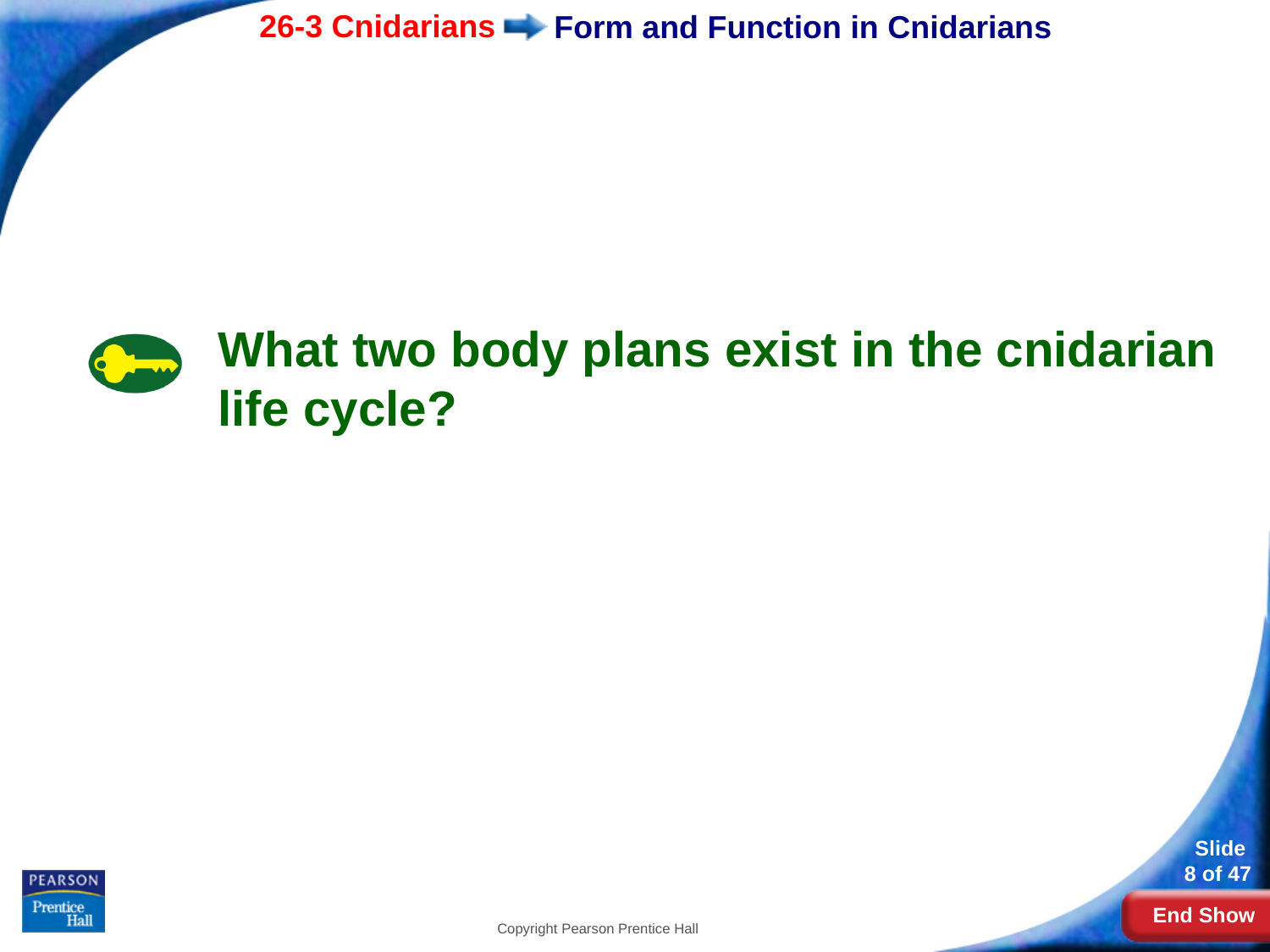

# Form and Function in Cnidarians

What two body plans exist in the cnidarian life cycle?
Copyright Pearson Prentice Hall